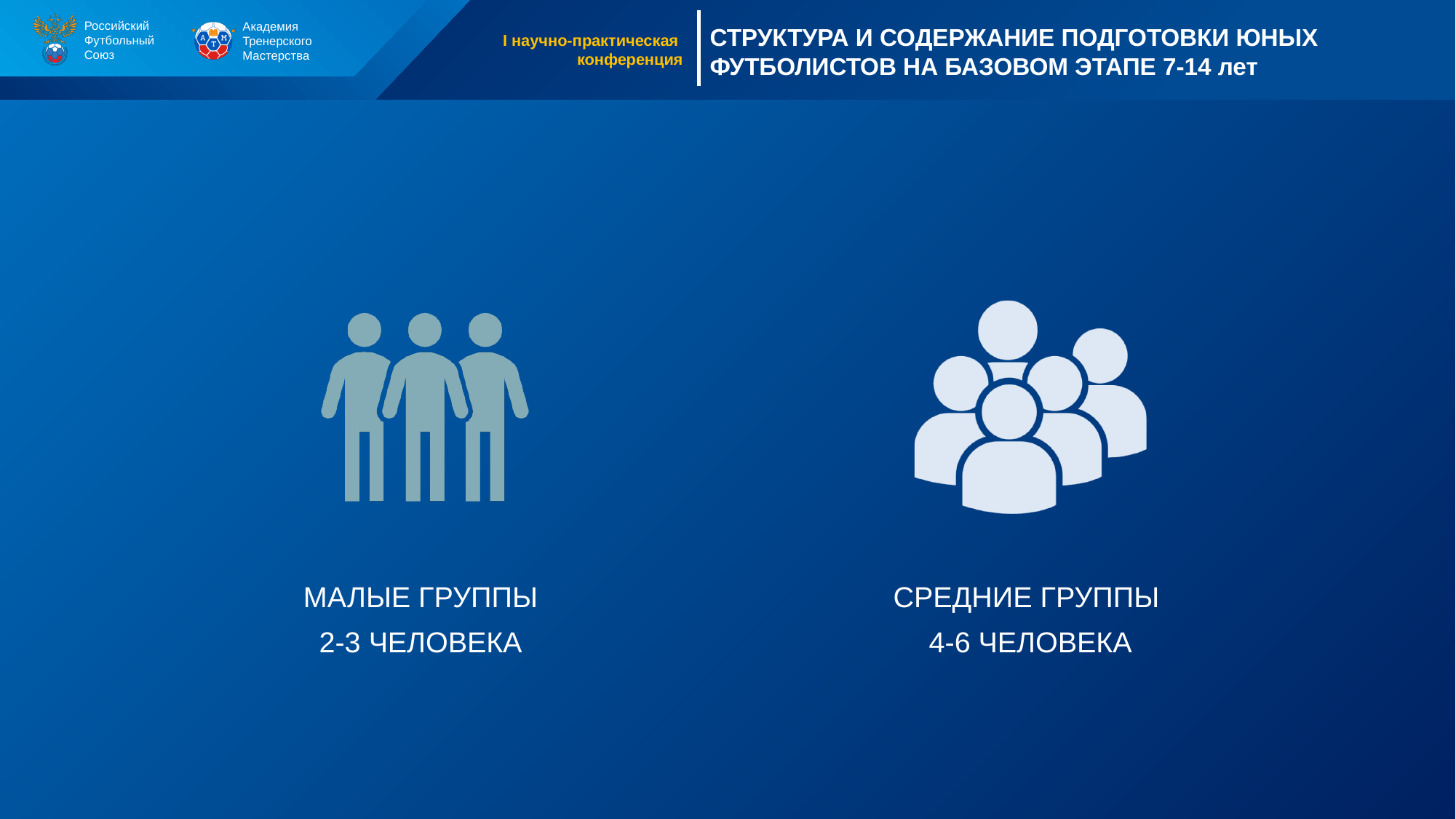

МАЛЫЕ ГРУППЫ
2-3 ЧЕЛОВЕКА
СРЕДНИЕ ГРУППЫ
4-6 ЧЕЛОВЕКА